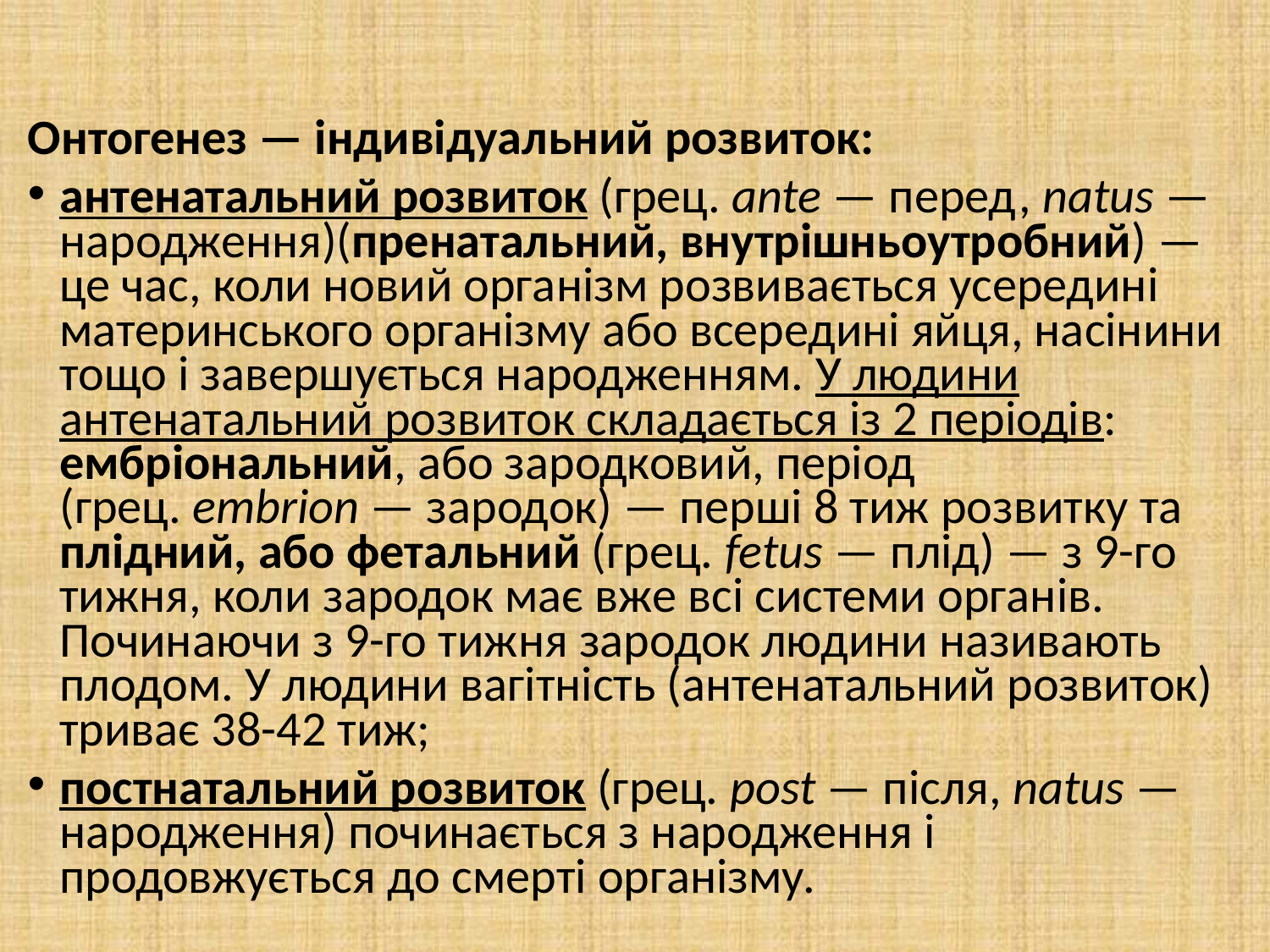

Онтогенез — індивідуальний розвиток:
антенатальний розвиток (грец. ante — перед, natus — народження)(пренатальний, внутрішньоутробний) — це час, коли новий організм розвивається усередині материнського організму або всередині яйця, насінини тощо і завершується народженням. У людини антенатальний розвиток складається із 2 періодів: ембріональний, або зародковий, період (грец. embrion — зародок) — перші 8 тиж розвитку та плідний, або фетальний (грец. fetus — плід) — з 9-го тижня, коли зародок має вже всі системи органів. Починаючи з 9-го тижня зародок людини називають плодом. У людини вагітність (антенатальний розвиток) триває 38-42 тиж;
постнатальний розвиток (грец. post — після, natus — народження) починається з народження і продовжується до смерті організму.